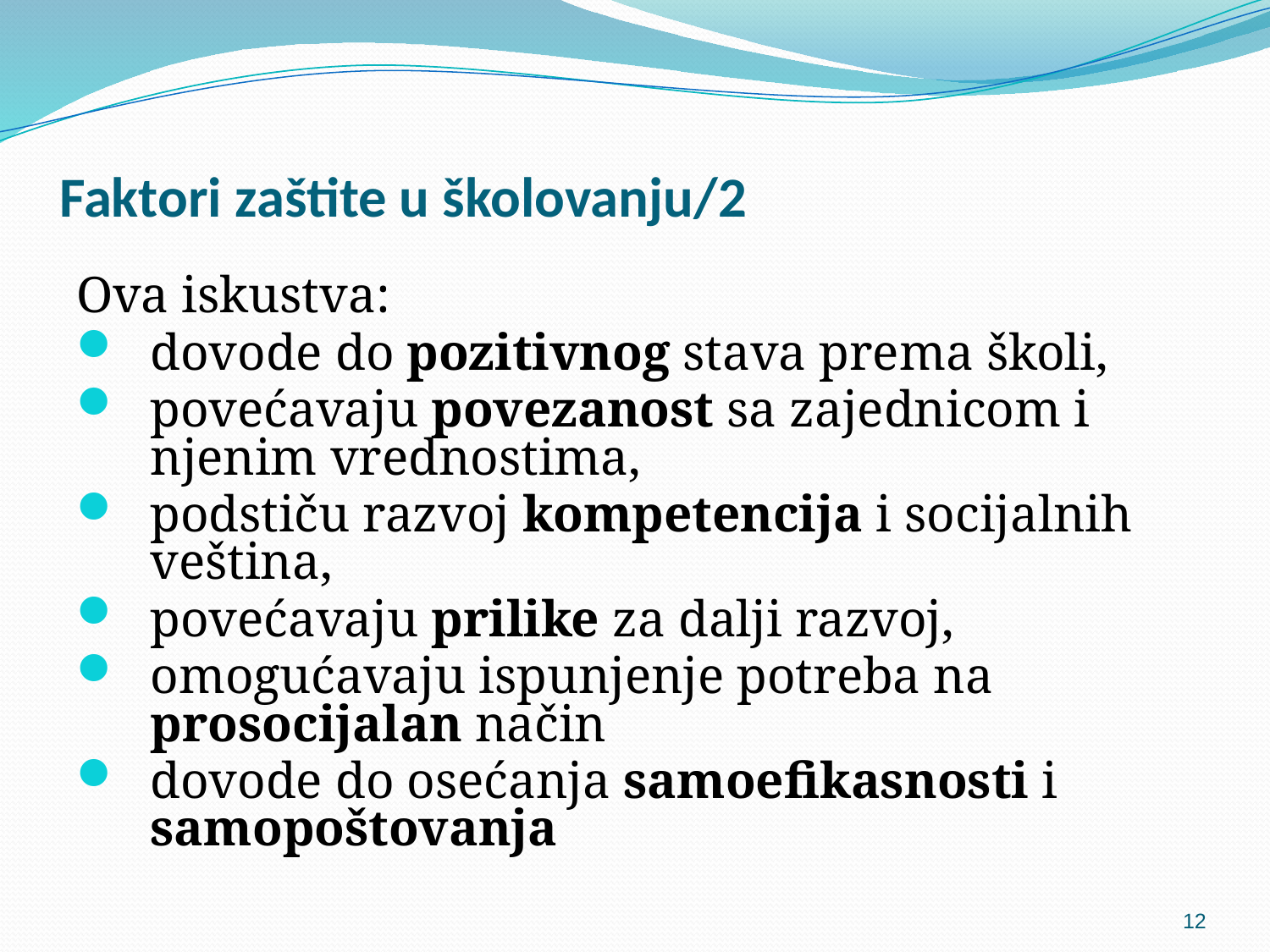

# Faktori zaštite u školovanju/2
Ova iskustva:
dovode do pozitivnog stava prema školi,
povećavaju povezanost sa zajednicom i njenim vrednostima,
podstiču razvoj kompetencija i socijalnih veština,
povećavaju prilike za dalji razvoj,
omogućavaju ispunjenje potreba na prosocijalan način
dovode do osećanja samoefikasnosti i samopoštovanja
12